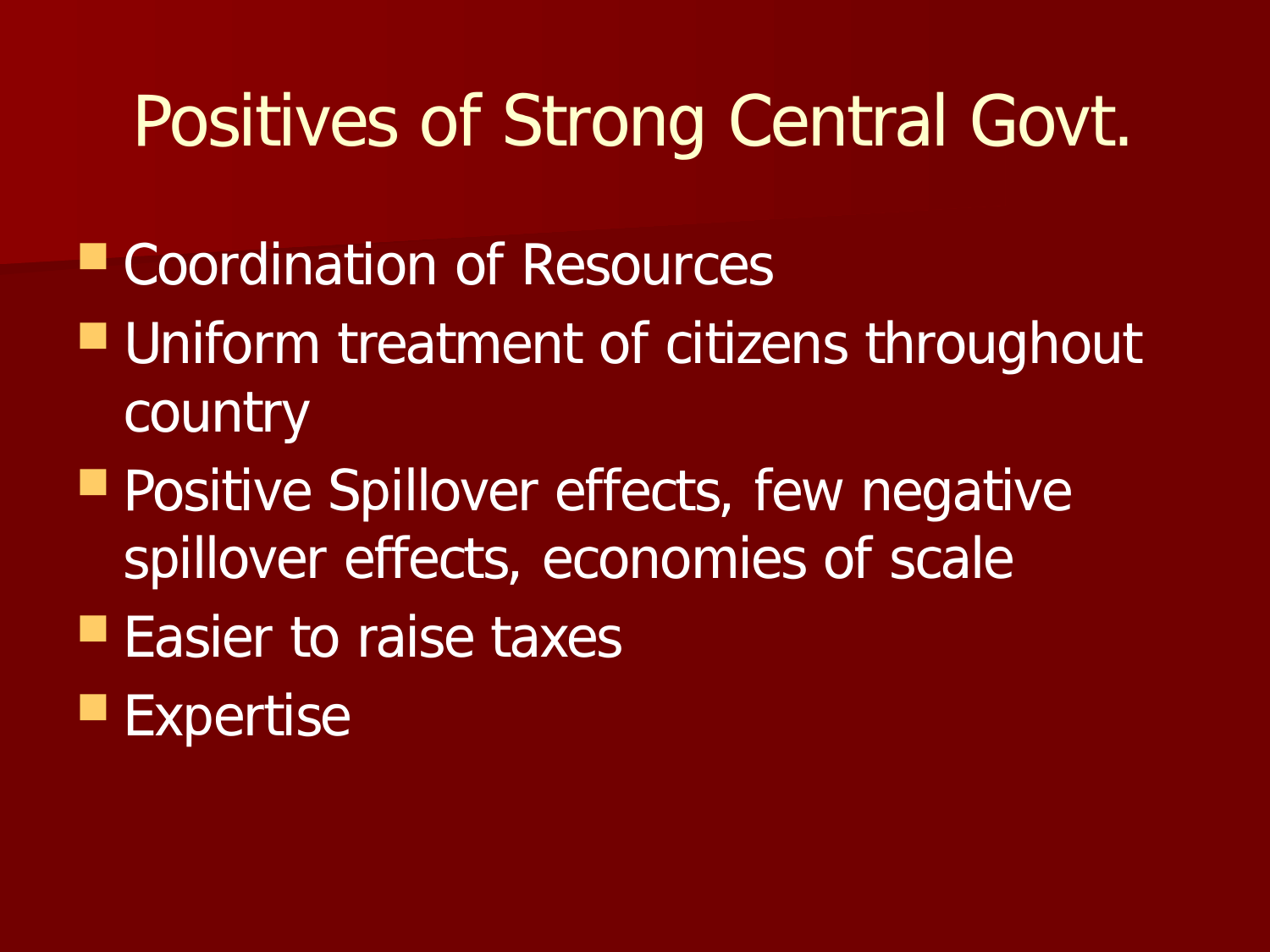

# Positives of Strong Central Govt.
Coordination of Resources
Uniform treatment of citizens throughout country
Positive Spillover effects, few negative spillover effects, economies of scale
Easier to raise taxes
Expertise